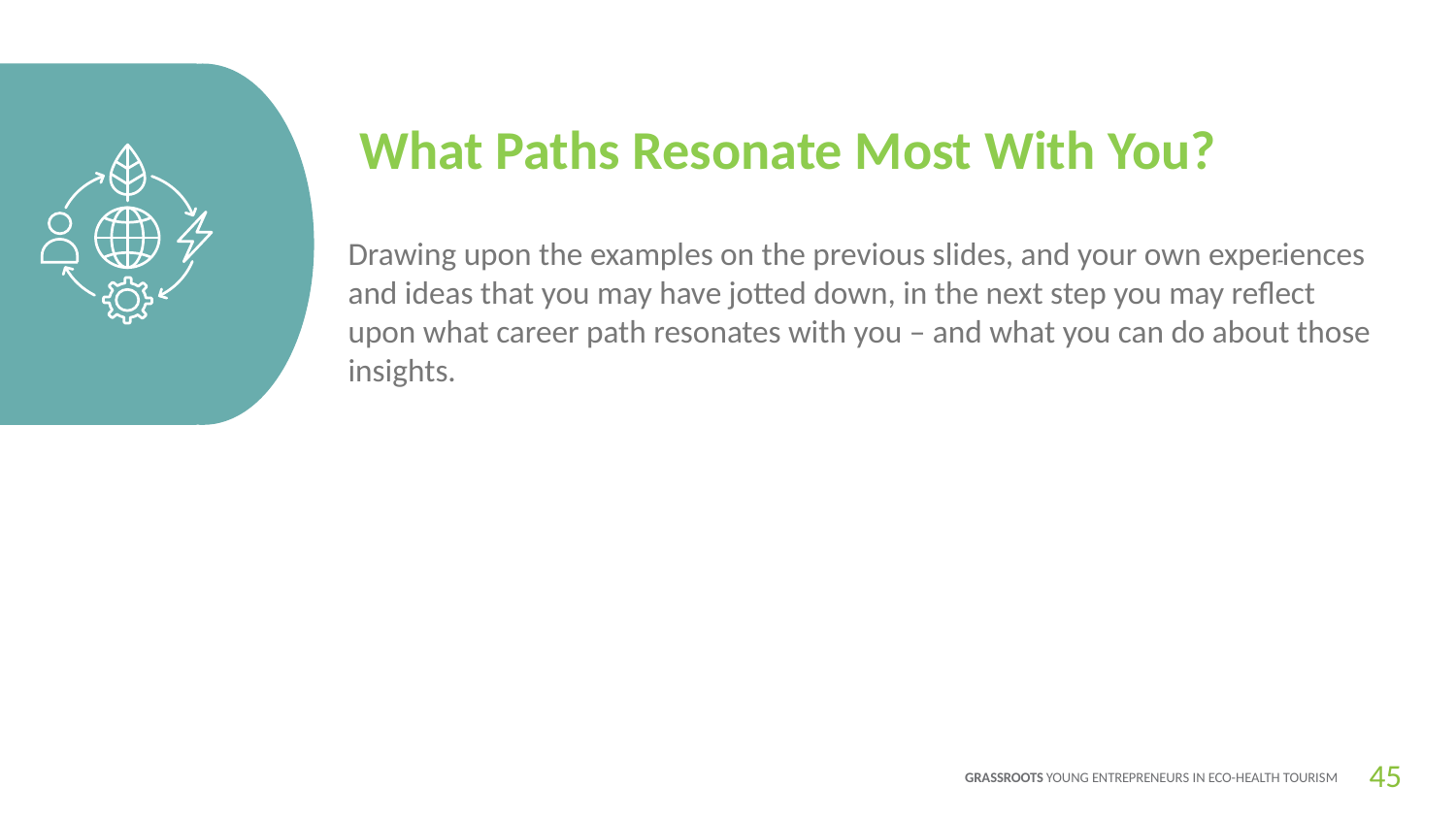

What Paths Resonate Most With You?

Drawing upon the examples on the previous slides, and your own experiences and ideas that you may have jotted down, in the next step you may reflect upon what career path resonates with you – and what you can do about those insights.

-
45